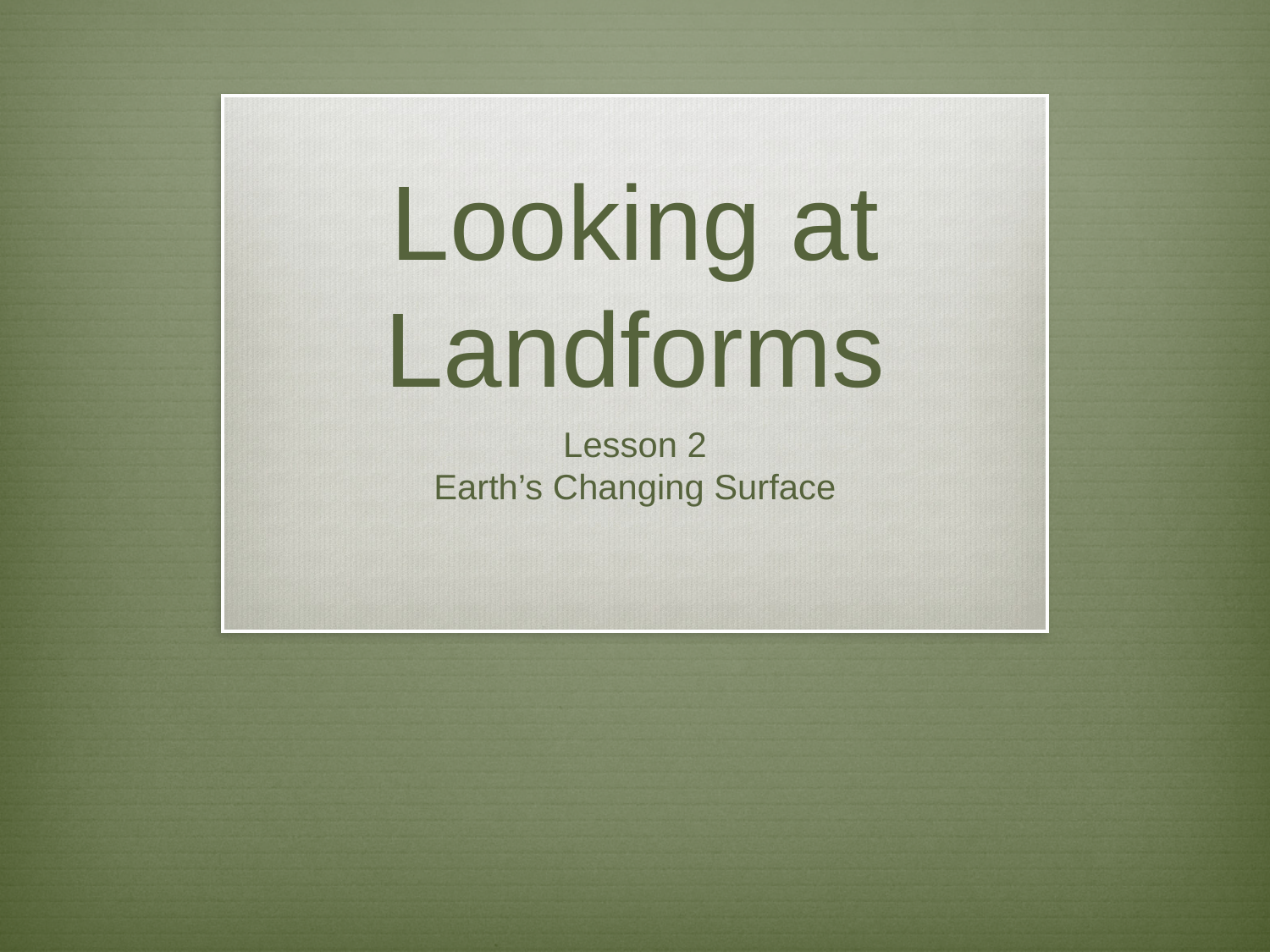

# Looking at Landforms
Lesson 2
Earth’s Changing Surface